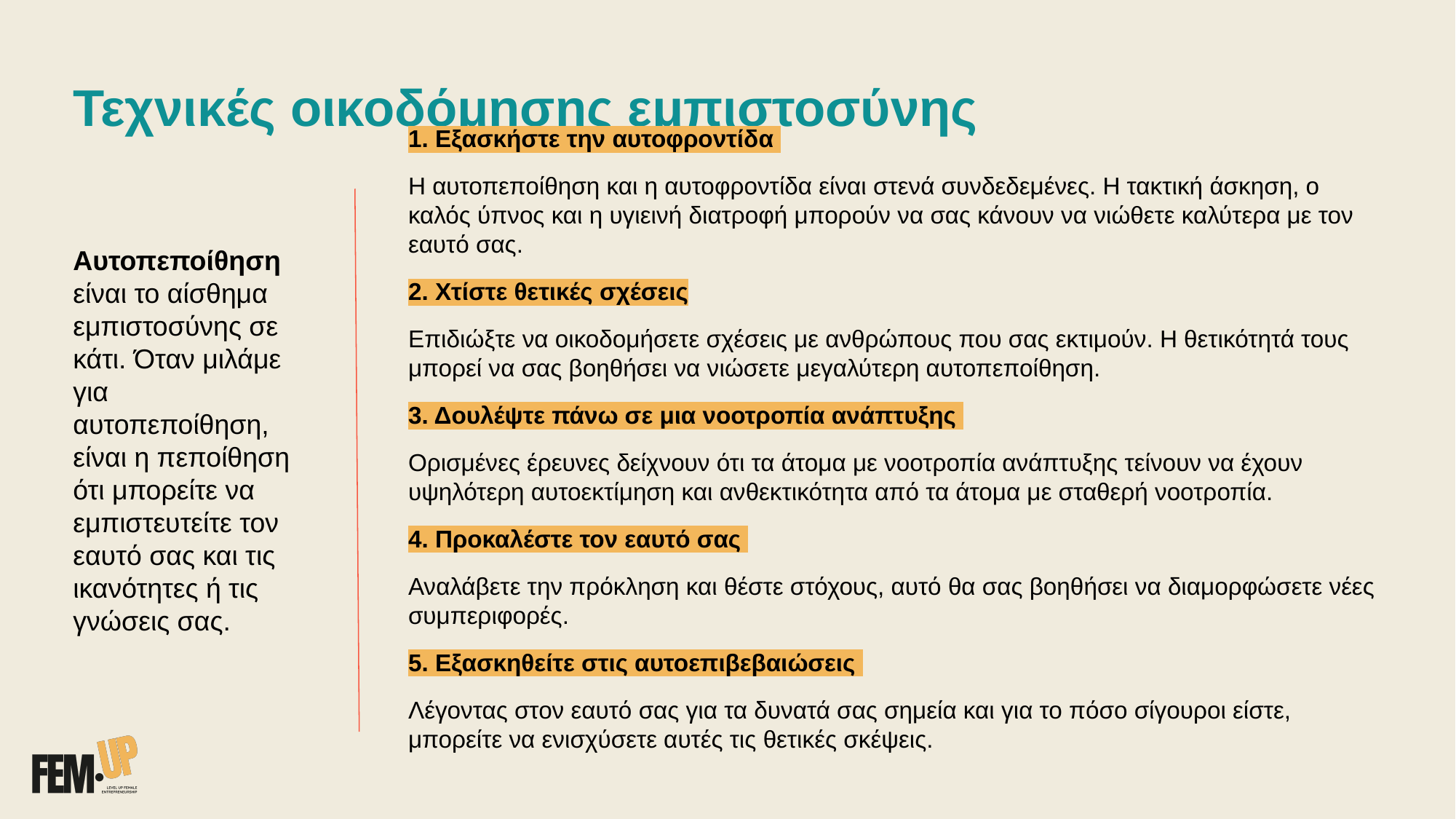

# Τεχνικές οικοδόμησης εμπιστοσύνης
1. Εξασκήστε την αυτοφροντίδα
Η αυτοπεποίθηση και η αυτοφροντίδα είναι στενά συνδεδεμένες. Η τακτική άσκηση, ο καλός ύπνος και η υγιεινή διατροφή μπορούν να σας κάνουν να νιώθετε καλύτερα με τον εαυτό σας.
2. Χτίστε θετικές σχέσεις
Επιδιώξτε να οικοδομήσετε σχέσεις με ανθρώπους που σας εκτιμούν. Η θετικότητά τους μπορεί να σας βοηθήσει να νιώσετε μεγαλύτερη αυτοπεποίθηση.
3. Δουλέψτε πάνω σε μια νοοτροπία ανάπτυξης
Ορισμένες έρευνες δείχνουν ότι τα άτομα με νοοτροπία ανάπτυξης τείνουν να έχουν υψηλότερη αυτοεκτίμηση και ανθεκτικότητα από τα άτομα με σταθερή νοοτροπία.
4. Προκαλέστε τον εαυτό σας
Αναλάβετε την πρόκληση και θέστε στόχους, αυτό θα σας βοηθήσει να διαμορφώσετε νέες συμπεριφορές.
5. Εξασκηθείτε στις αυτοεπιβεβαιώσεις
Λέγοντας στον εαυτό σας για τα δυνατά σας σημεία και για το πόσο σίγουροι είστε, μπορείτε να ενισχύσετε αυτές τις θετικές σκέψεις.
Αυτοπεποίθηση είναι το αίσθημα εμπιστοσύνης σε κάτι. Όταν μιλάμε για αυτοπεποίθηση, είναι η πεποίθηση ότι μπορείτε να εμπιστευτείτε τον εαυτό σας και τις ικανότητες ή τις γνώσεις σας.